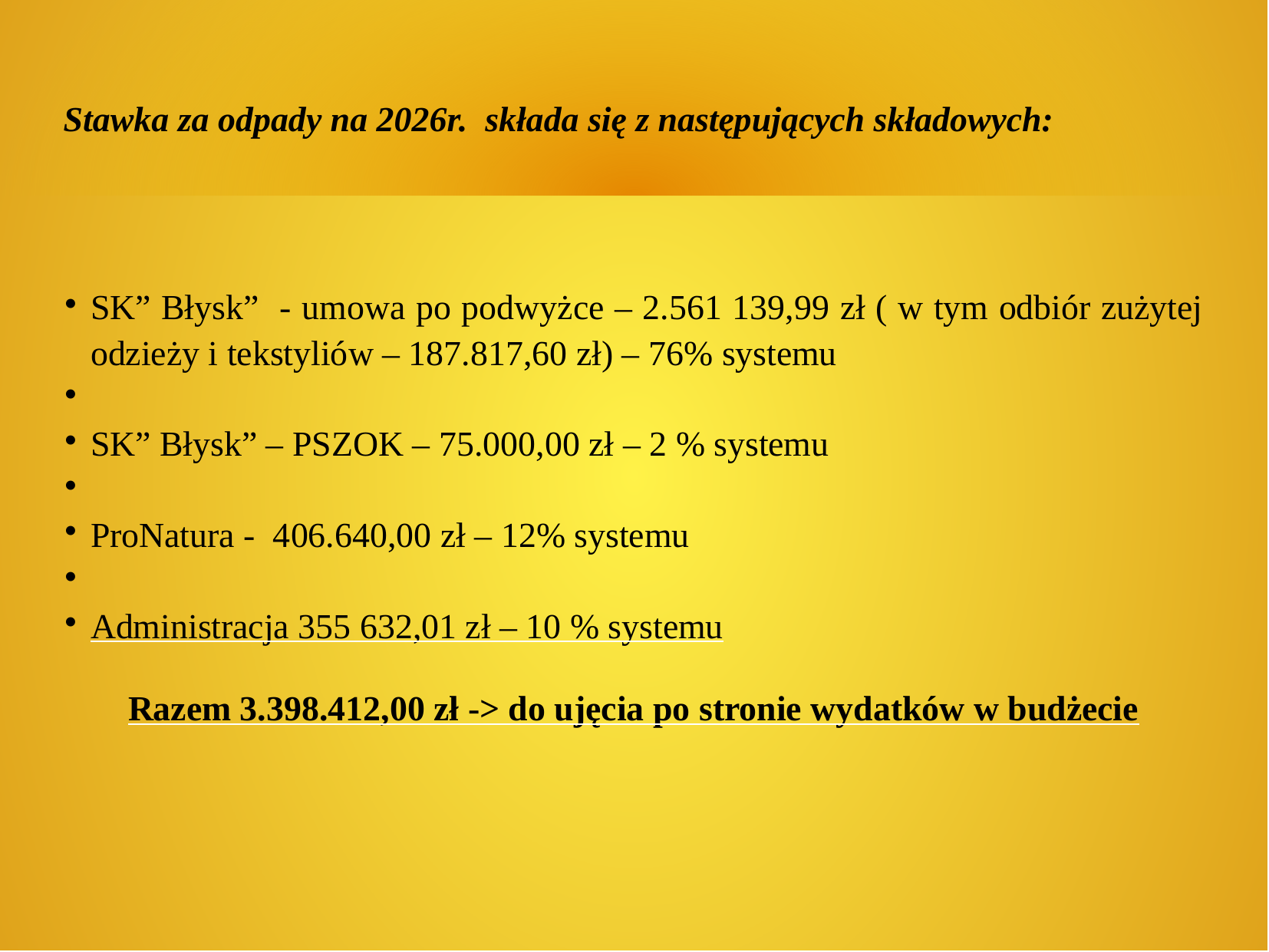

Stawka za odpady na 2026r.  składa się z następujących składowych:
SK” Błysk”  - umowa po podwyżce – 2.561 139,99 zł ( w tym odbiór zużytej odzieży i tekstyliów – 187.817,60 zł) – 76% systemu

SK” Błysk” – PSZOK – 75.000,00 zł – 2 % systemu

ProNatura -  406.640,00 zł – 12% systemu

Administracja 355 632,01 zł – 10 % systemu

Razem 3.398.412,00 zł -> do ujęcia po stronie wydatków w budżecie